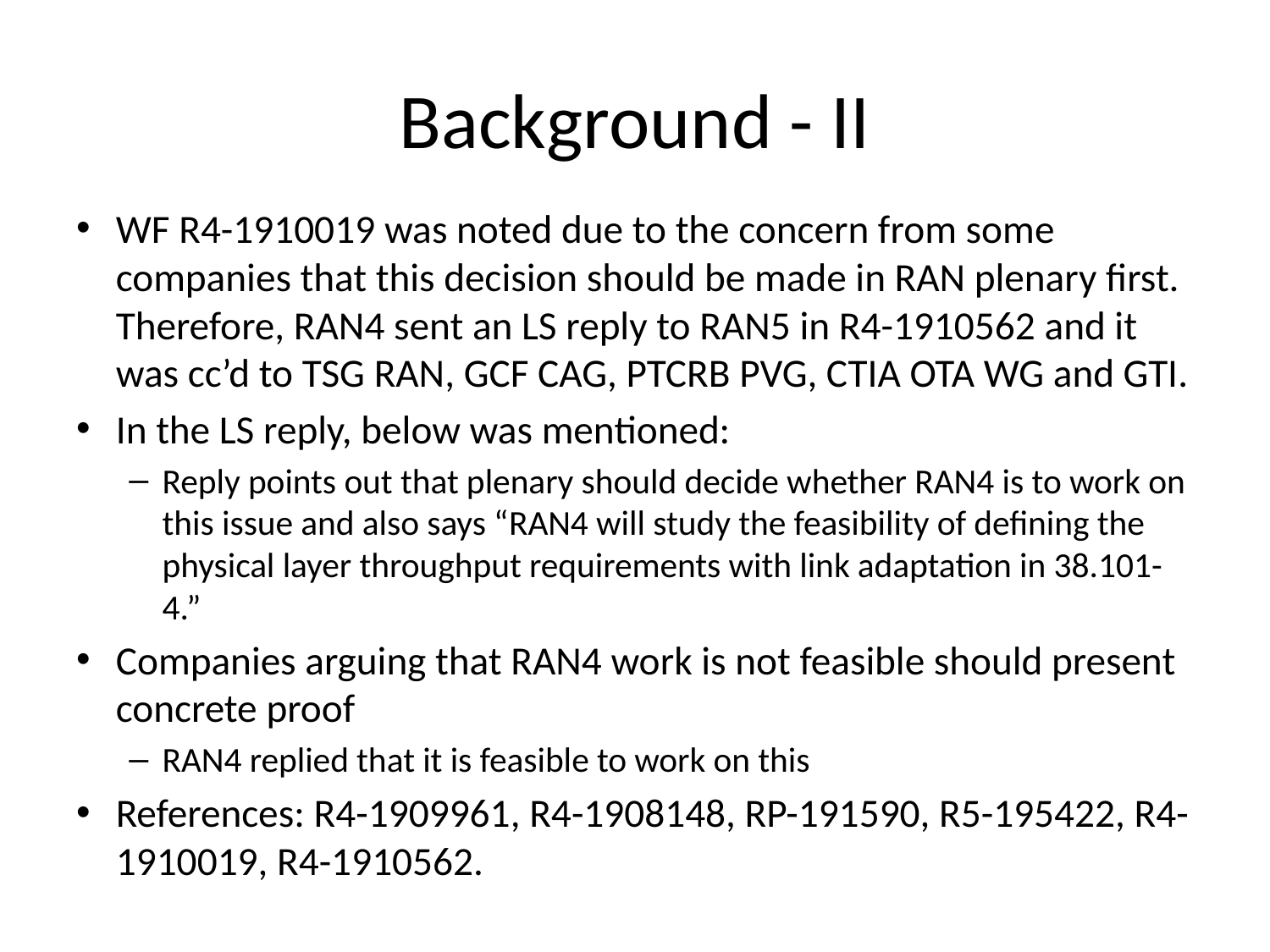

# Background - II
WF R4-1910019 was noted due to the concern from some companies that this decision should be made in RAN plenary first. Therefore, RAN4 sent an LS reply to RAN5 in R4-1910562 and it was cc’d to TSG RAN, GCF CAG, PTCRB PVG, CTIA OTA WG and GTI.
In the LS reply, below was mentioned:
Reply points out that plenary should decide whether RAN4 is to work on this issue and also says “RAN4 will study the feasibility of defining the physical layer throughput requirements with link adaptation in 38.101-4.”
Companies arguing that RAN4 work is not feasible should present concrete proof
RAN4 replied that it is feasible to work on this
References: R4-1909961, R4-1908148, RP-191590, R5-195422, R4-1910019, R4-1910562.